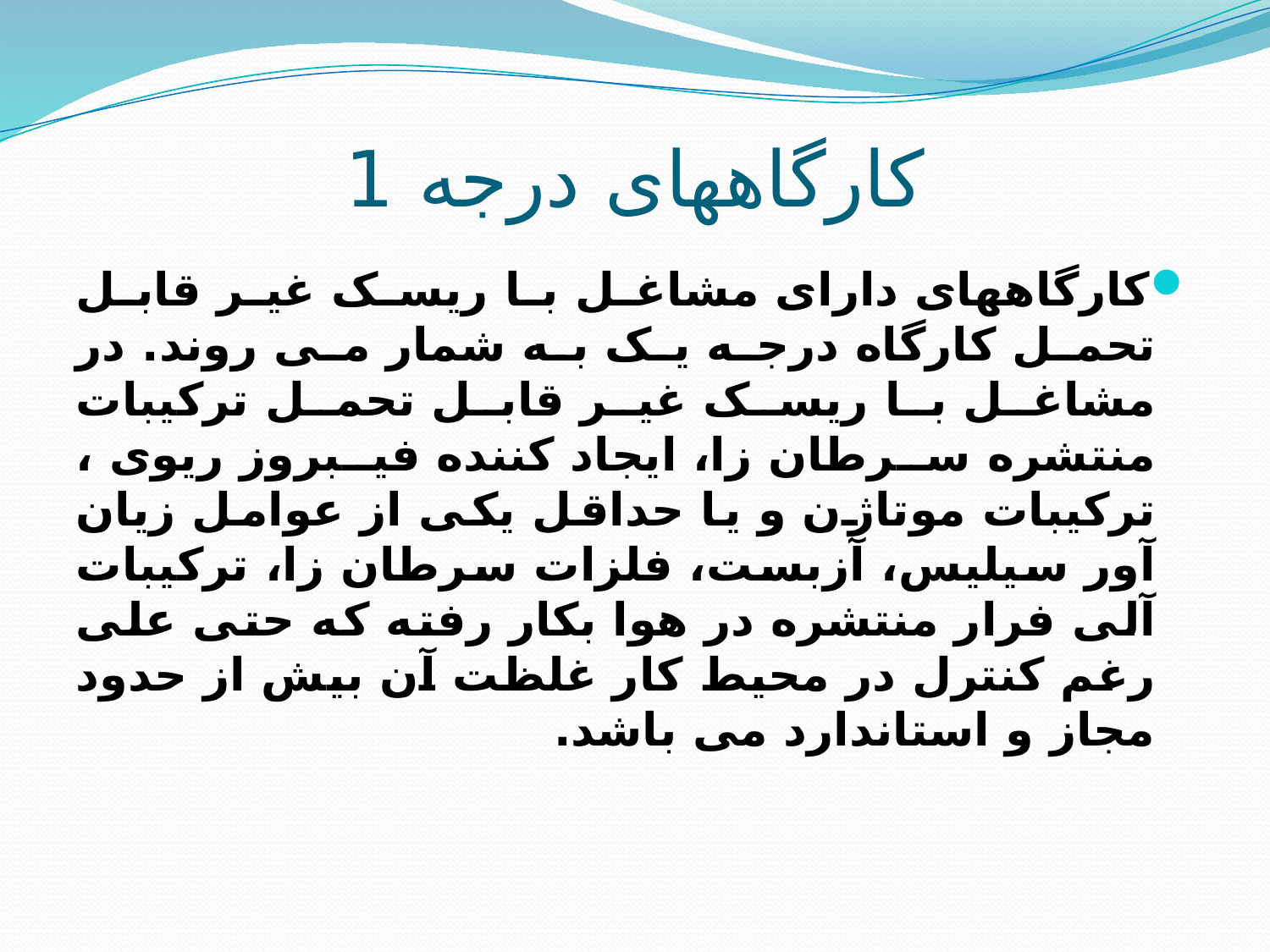

# کارگاههای درجه 1
کارگاههای دارای مشاغل با ریسک غیر قابل تحمل کارگاه درجه یک به شمار می روند. در مشاغل با ریسک غیر قابل تحمل ترکیبات منتشره سرطان زا، ایجاد کننده فیبروز ریوی ، ترکیبات موتاژن و یا حداقل یکی از عوامل زیان آور سیلیس، آزبست، فلزات سرطان زا، ترکیبات آلی فرار منتشره در هوا بکار رفته که حتی علی رغم کنترل در محیط کار غلظت آن بیش از حدود مجاز و استاندارد می باشد.